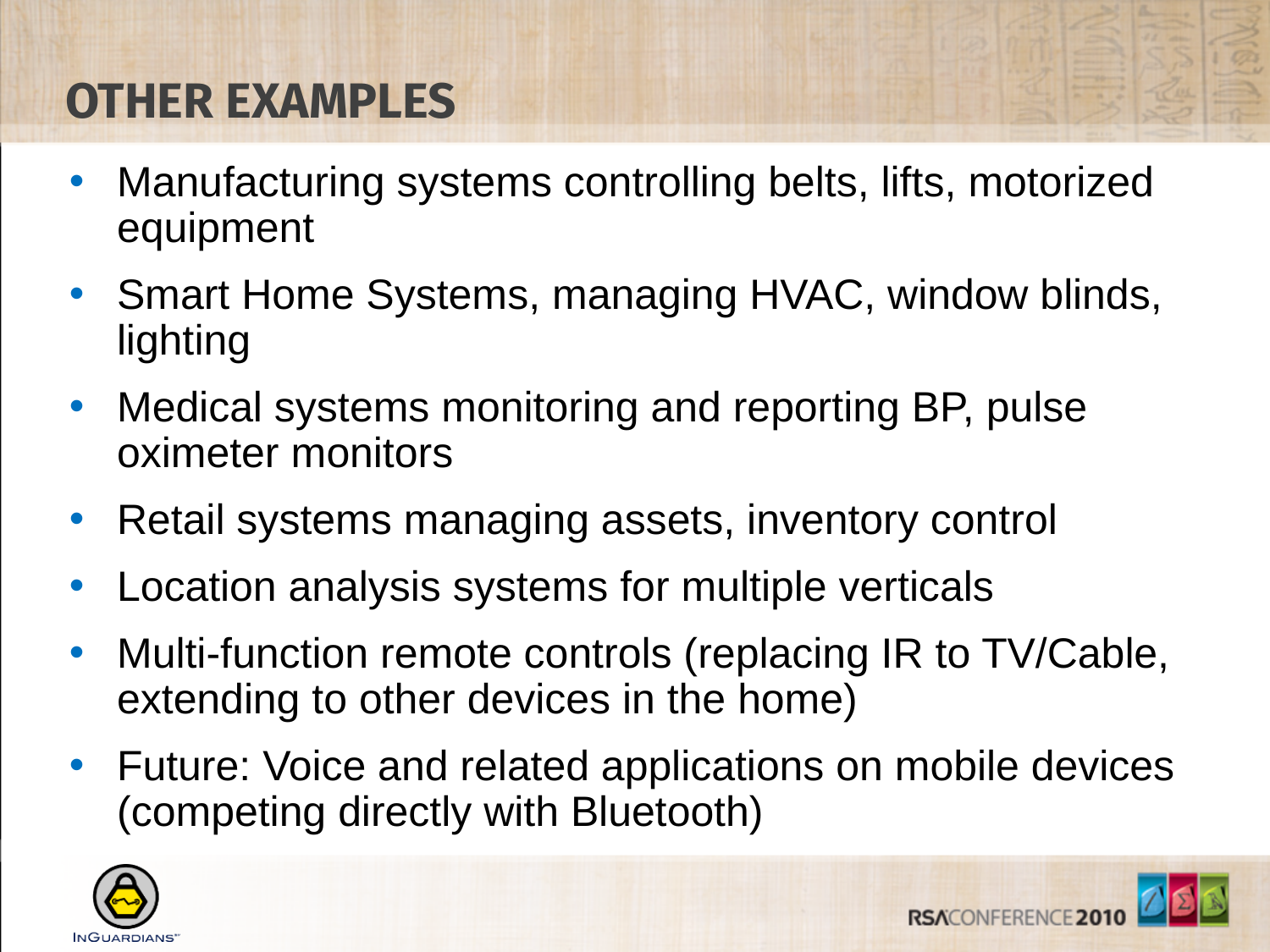

# Other Examples
Manufacturing systems controlling belts, lifts, motorized equipment
Smart Home Systems, managing HVAC, window blinds, lighting
Medical systems monitoring and reporting BP, pulse oximeter monitors
Retail systems managing assets, inventory control
Location analysis systems for multiple verticals
Multi-function remote controls (replacing IR to TV/Cable, extending to other devices in the home)
Future: Voice and related applications on mobile devices (competing directly with Bluetooth)